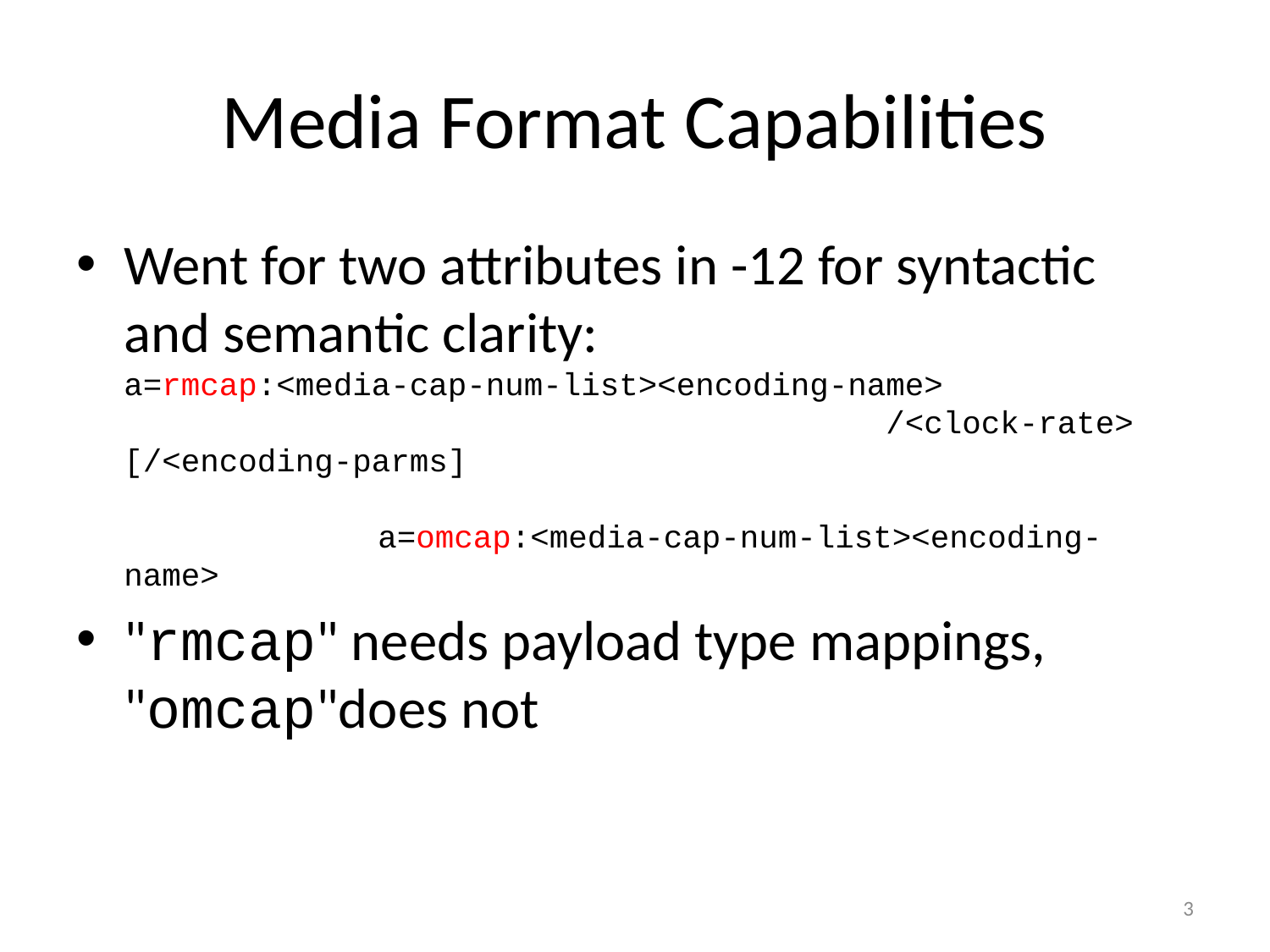

# Media Format Capabilities
Went for two attributes in -12 for syntactic and semantic clarity:
a=rmcap:<media-cap-num-list><encoding-name>
						/<clock-rate> [/<encoding-parms]
		a=omcap:<media-cap-num-list><encoding-name>
"rmcap" needs payload type mappings, "omcap"does not

3